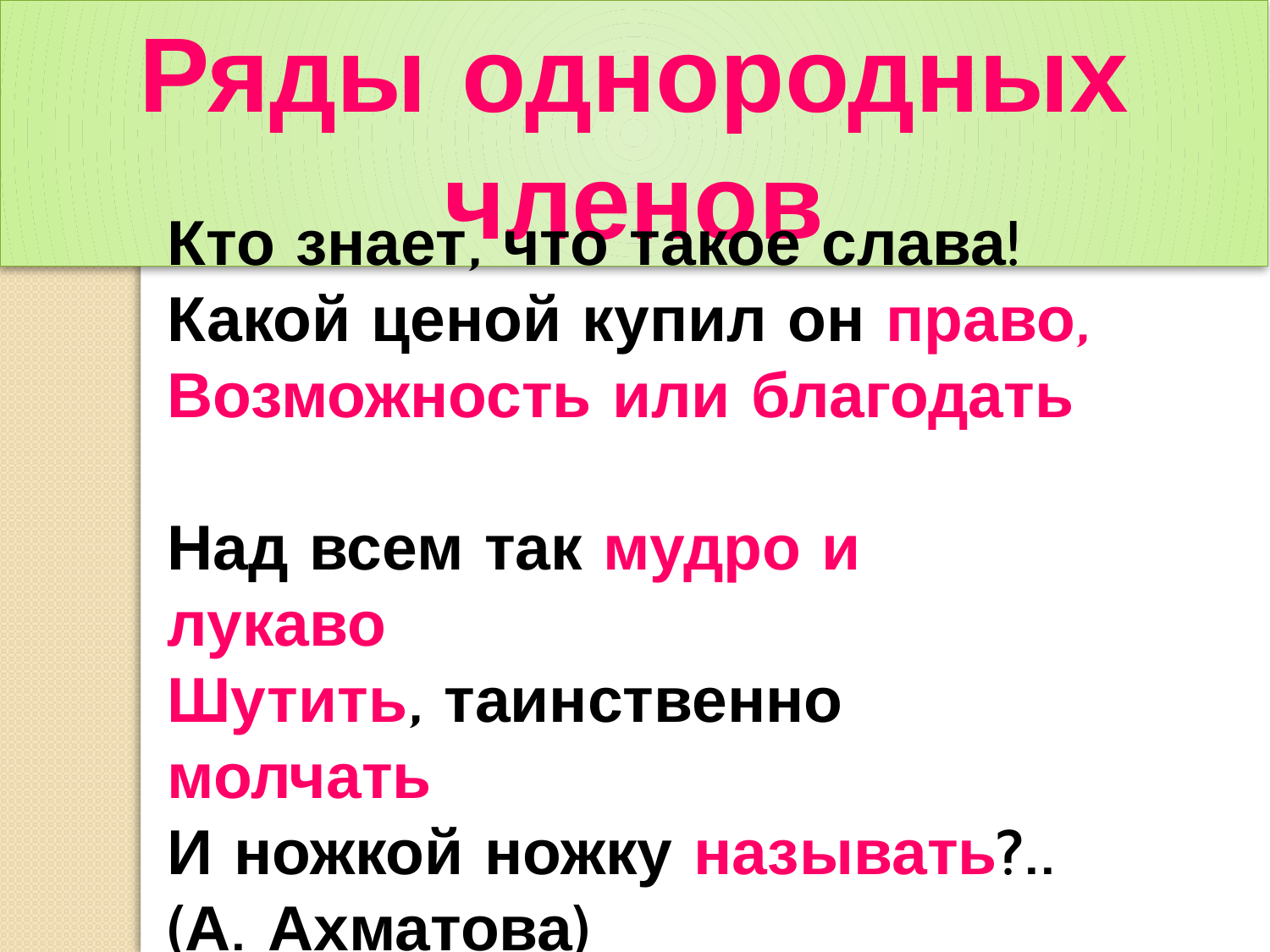

Ряды однородных членов
Кто знает, что такое слава!
Какой ценой купил он право,
Возможность или благодать
Над всем так мудро и лукаво
Шутить, таинственно молчать
И ножкой ножку называть?..
(А. Ахматова)